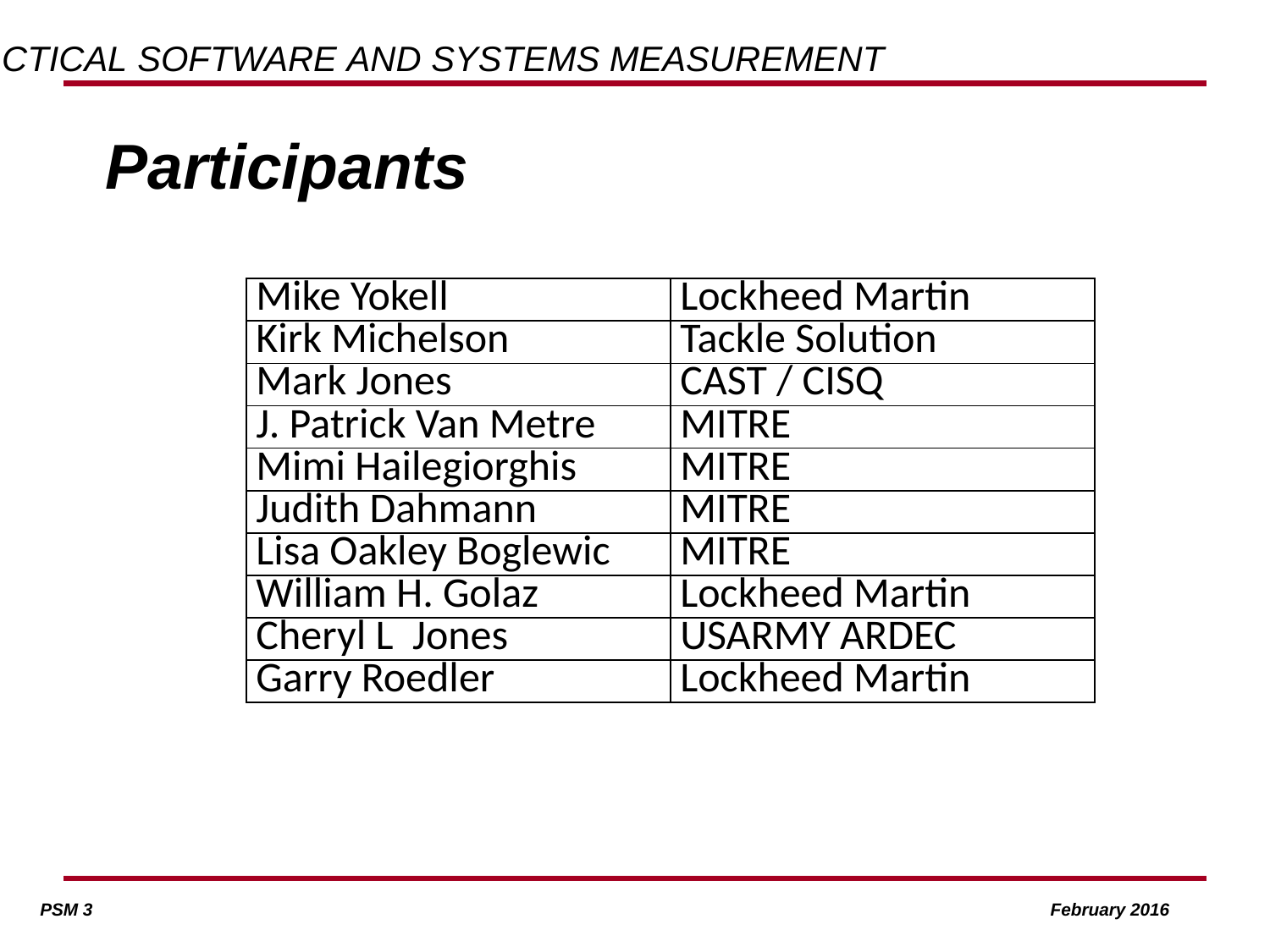

# Participants
| Mike Yokell | Lockheed Martin |
| --- | --- |
| Kirk Michelson | Tackle Solution |
| Mark Jones | CAST / CISQ |
| J. Patrick Van Metre | MITRE |
| Mimi Hailegiorghis | MITRE |
| Judith Dahmann | MITRE |
| Lisa Oakley Boglewic | MITRE |
| William H. Golaz | Lockheed Martin |
| Cheryl L  Jones | USARMY ARDEC |
| Garry Roedler | Lockheed Martin |